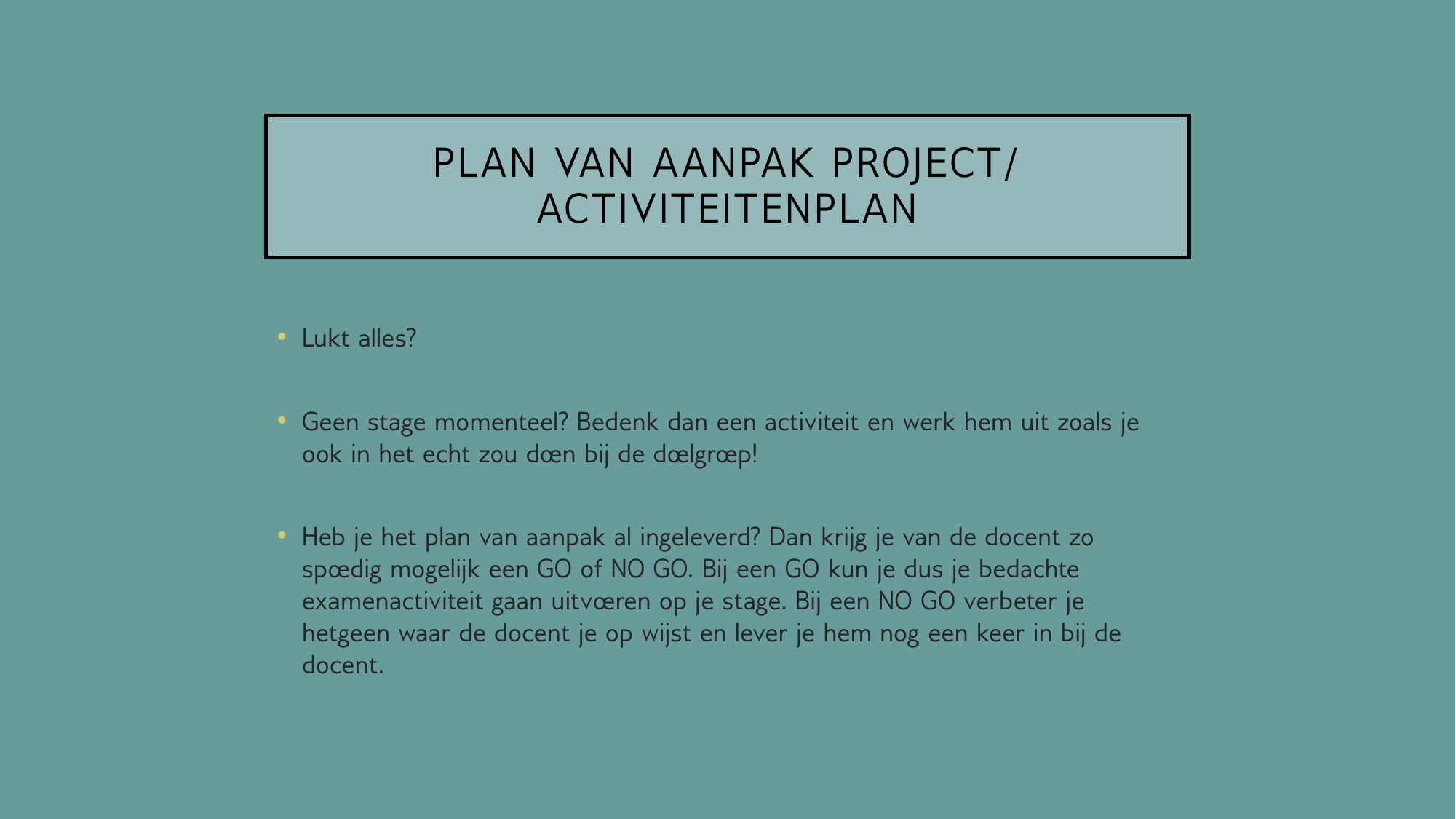

# Plan van aanpak project/ activiteitenplan
Lukt alles?

Geen stage momenteel? Bedenk dan een activiteit en werk hem uit zoals je ook in het echt zou doen bij de doelgroep!

Heb je het plan van aanpak al ingeleverd? Dan krijg je van de docent zo spoedig mogelijk een GO of NO GO. Bij een GO kun je dus je bedachte examenactiviteit gaan uitvoeren op je stage. Bij een NO GO verbeter je hetgeen waar de docent je op wijst en lever je hem nog een keer in bij de docent.